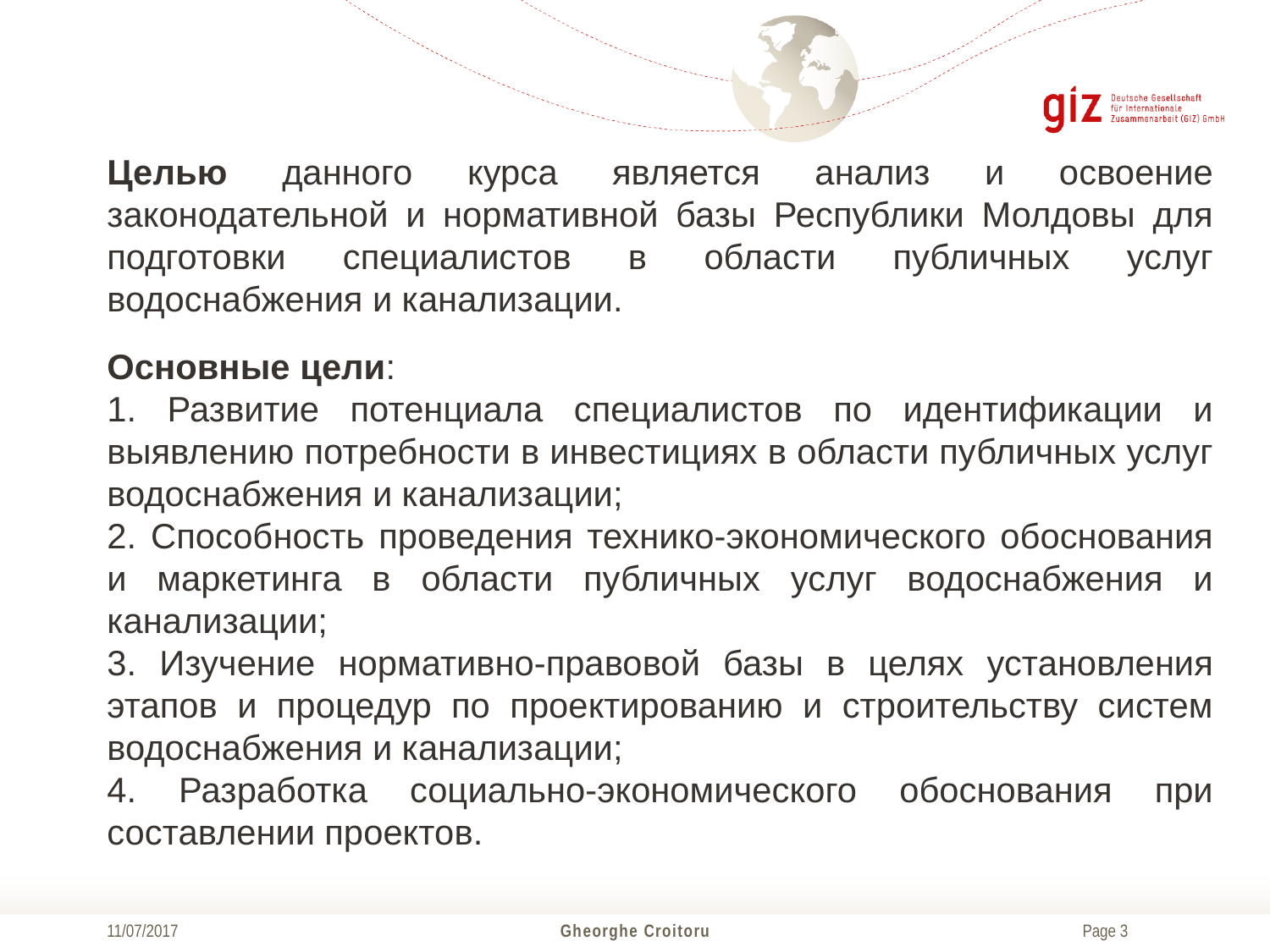

Целью данного курса является анализ и освоение законодательной и нормативной базы Республики Молдовы для подготовки специалистов в области публичных услуг водоснабжения и канализации.

Основные цели:
1. Развитие потенциала специалистов по идентификации и выявлению потребности в инвестициях в области публичных услуг водоснабжения и канализации;
2. Способность проведения технико-экономического обоснования и маркетинга в области публичных услуг водоснабжения и канализации;
3. Изучение нормативно-правовой базы в целях установления этапов и процедур по проектированию и строительству систем водоснабжения и канализации;
4. Разработка социально-экономического обоснования при составлении проектов.
11/07/2017
Gheorghe Croitoru